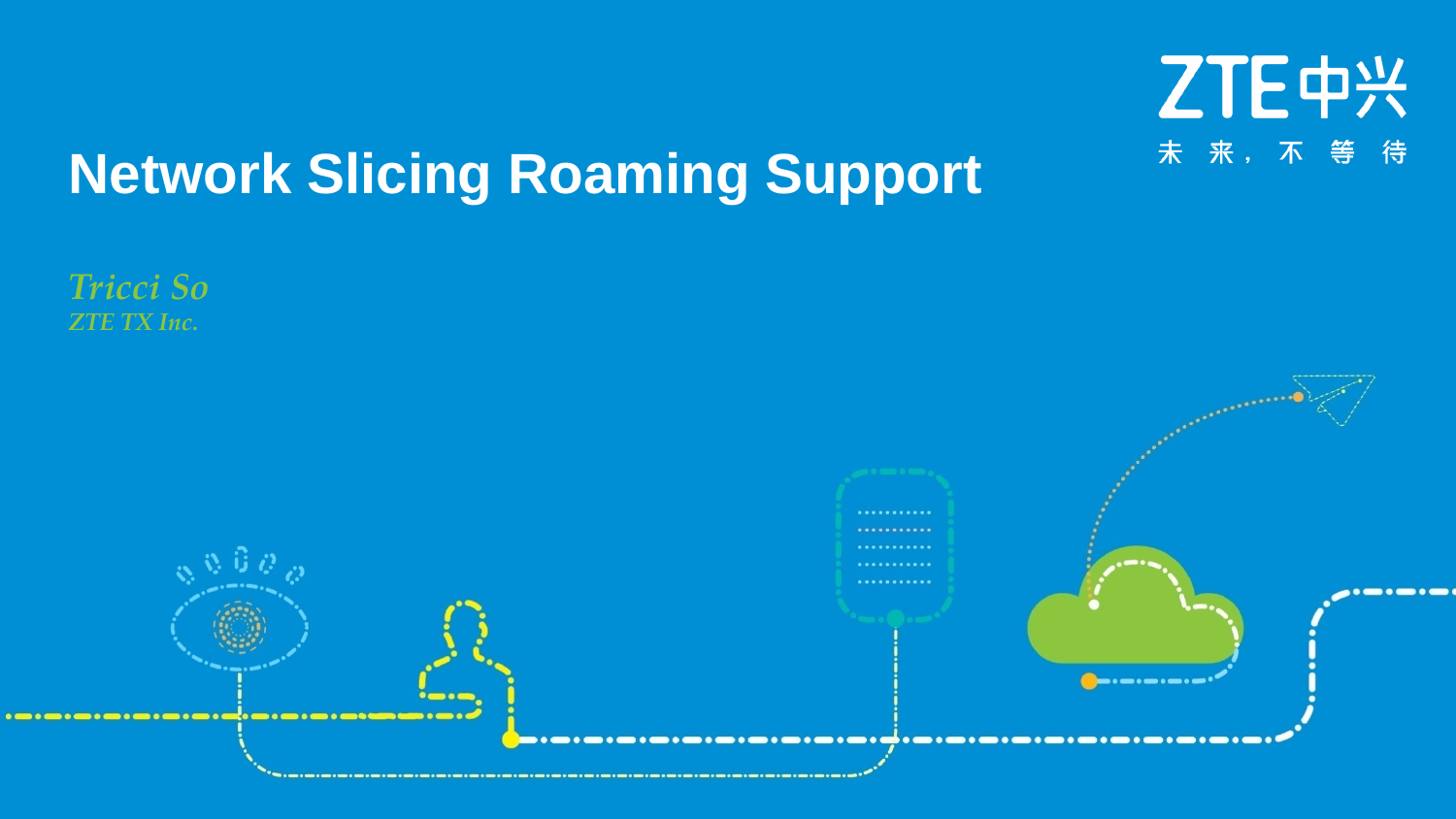

Network Slicing Roaming Support

Tricci So
ZTE TX Inc.